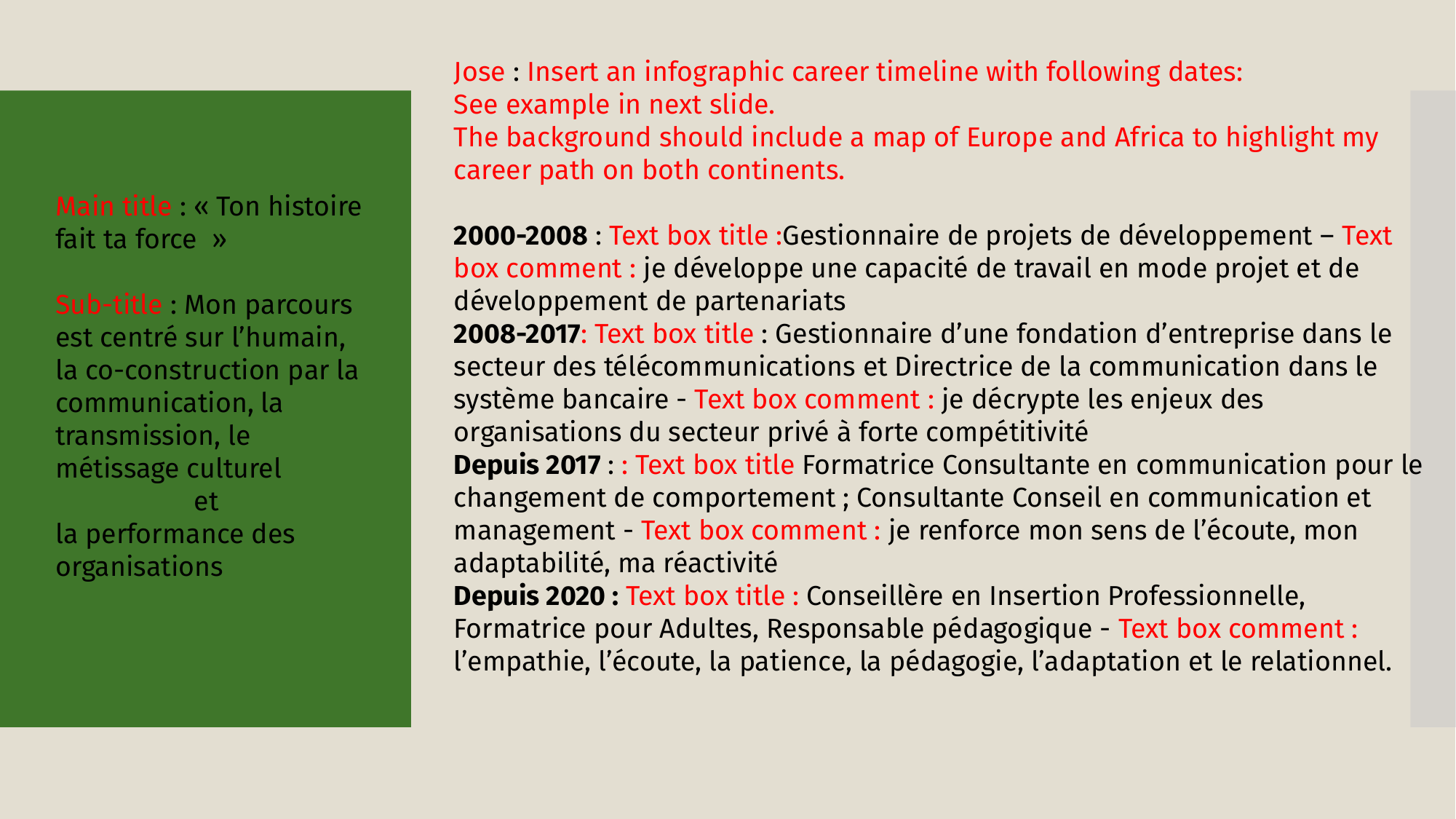

Jose : Insert an infographic career timeline with following dates:
See example in next slide.
The background should include a map of Europe and Africa to highlight my career path on both continents.

2000-2008 : Text box title :Gestionnaire de projets de développement – Text box comment : je développe une capacité de travail en mode projet et de développement de partenariats
2008-2017: Text box title : Gestionnaire d’une fondation d’entreprise dans le secteur des télécommunications et Directrice de la communication dans le système bancaire - Text box comment : je décrypte les enjeux des organisations du secteur privé à forte compétitivité
Depuis 2017 : : Text box title Formatrice Consultante en communication pour le changement de comportement ; Consultante Conseil en communication et management - Text box comment : je renforce mon sens de l’écoute, mon adaptabilité, ma réactivité
Depuis 2020 : Text box title : Conseillère en Insertion Professionnelle, Formatrice pour Adultes, Responsable pédagogique - Text box comment : l’empathie, l’écoute, la patience, la pédagogie, l’adaptation et le relationnel.

Main title : « Ton histoire fait ta force  »

Sub-title : Mon parcours est centré sur l’humain, la co-construction par la communication, la transmission, le métissage culturel
et
la performance des organisations